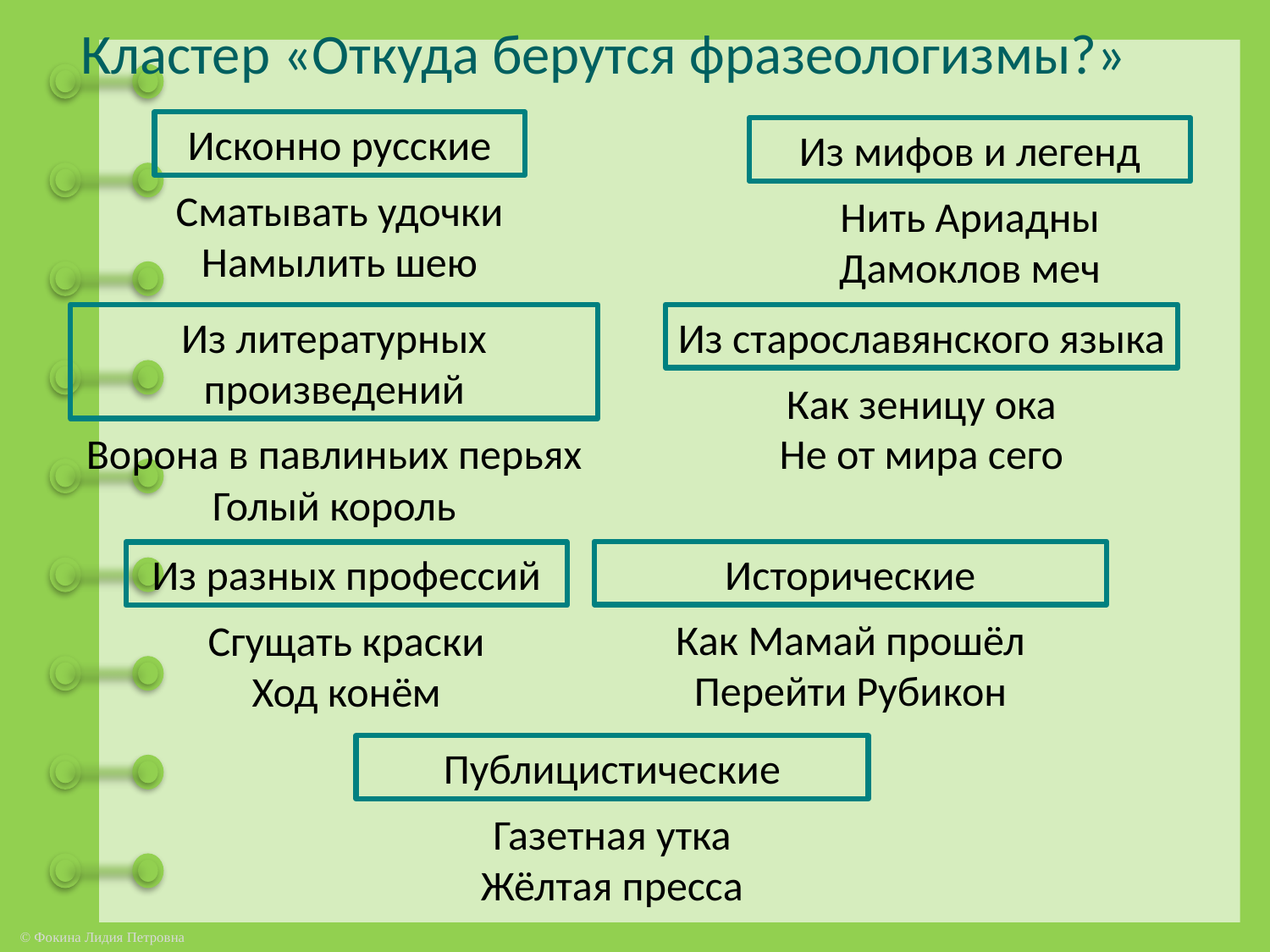

Кластер «Откуда берутся фразеологизмы?»
Исконно русские
Из мифов и легенд
Сматывать удочки
Намылить шею
Нить Ариадны
Дамоклов меч
Из литературных произведений
Из старославянского языка
Как зеницу ока
Не от мира сего
Ворона в павлиньих перьях
Голый король
Исторические
Из разных профессий
Как Мамай прошёл
Перейти Рубикон
Сгущать краски
Ход конём
Публицистические
Газетная утка
Жёлтая пресса